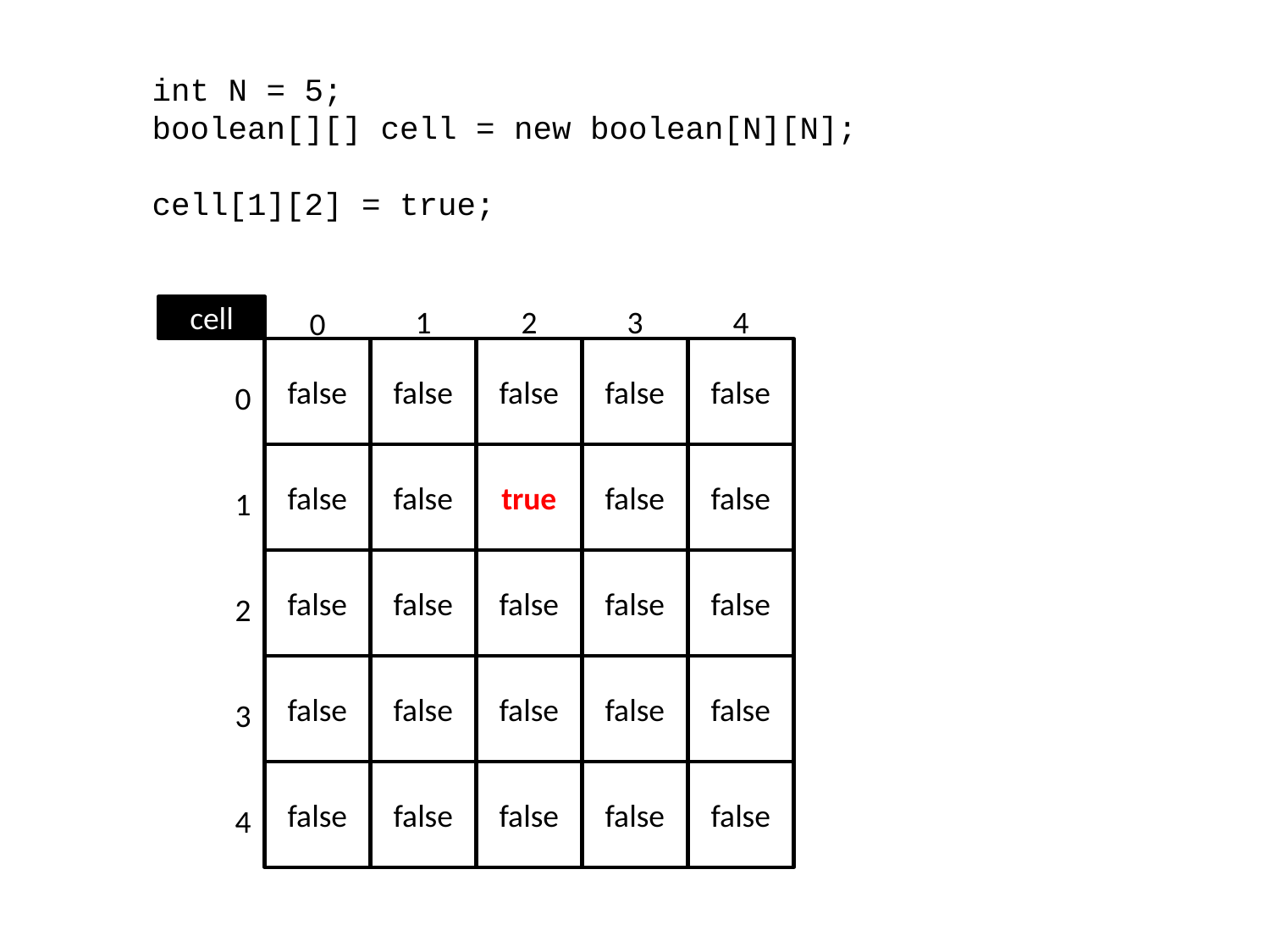

int N = 5;
boolean[][] cell = new boolean[N][N];

cell[1][2] = true;
cell
1
2
3
4
0
false
false
false
false
false
0
false
false
true
false
false
1
false
false
false
false
false
2
false
false
false
false
false
3
false
false
false
false
false
4